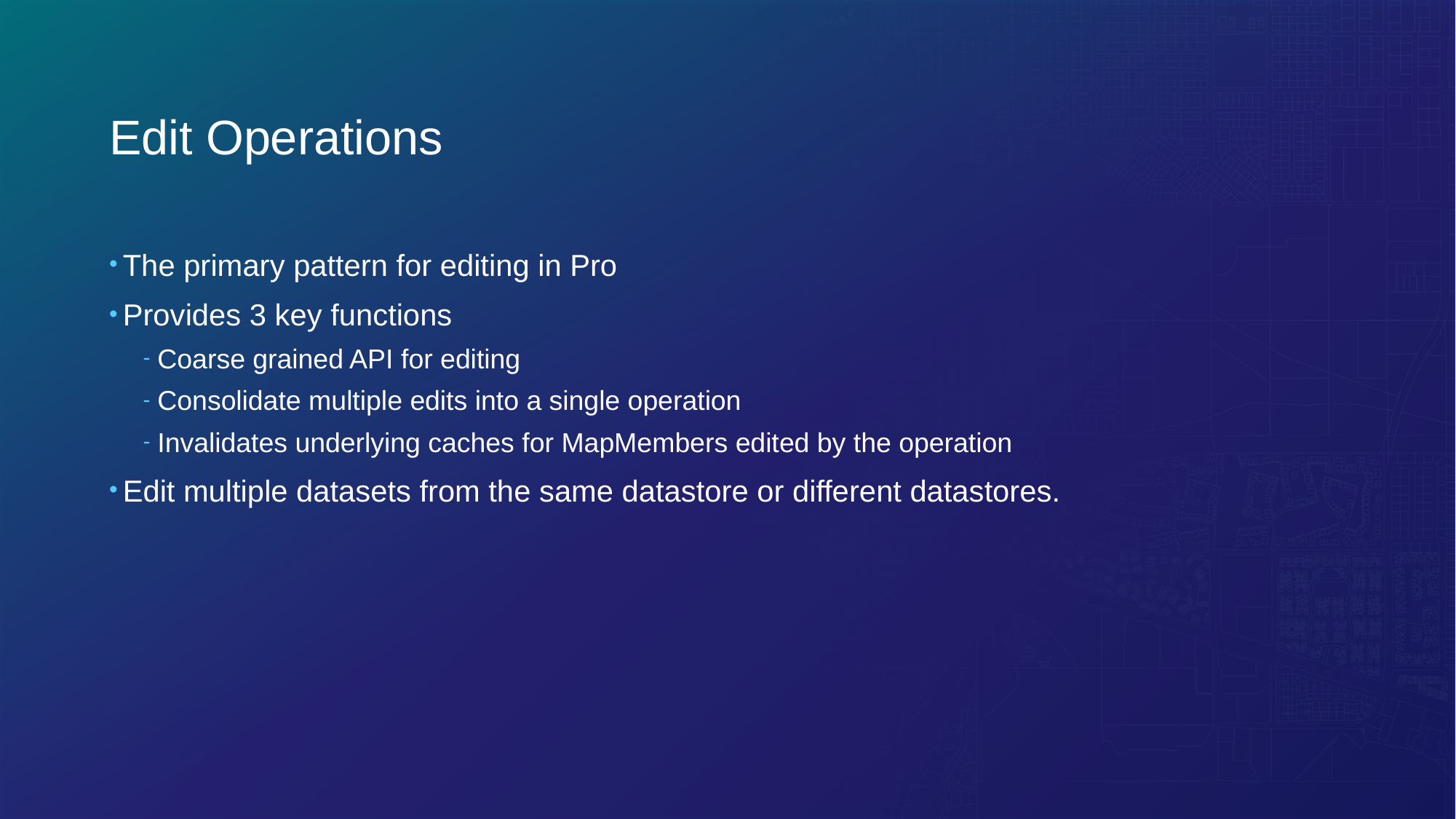

# Edit Operations
The primary pattern for editing in Pro
Provides 3 key functions
Coarse grained API for editing
Consolidate multiple edits into a single operation
Invalidates underlying caches for MapMembers edited by the operation
Edit multiple datasets from the same datastore or different datastores.